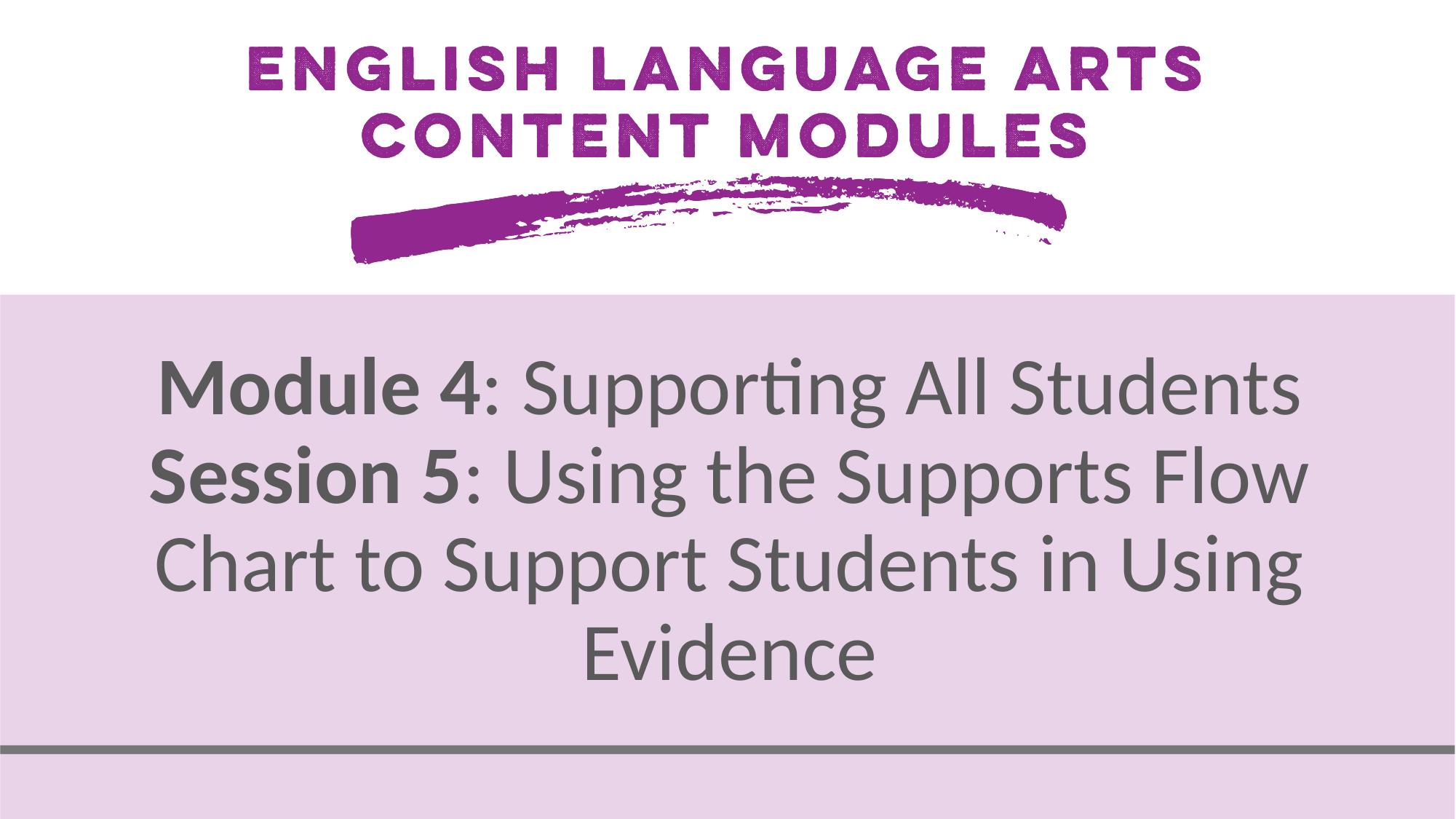

# Module 4: Supporting All Students Session 5: Using the Supports Flow Chart to Support Students in Using Evidence